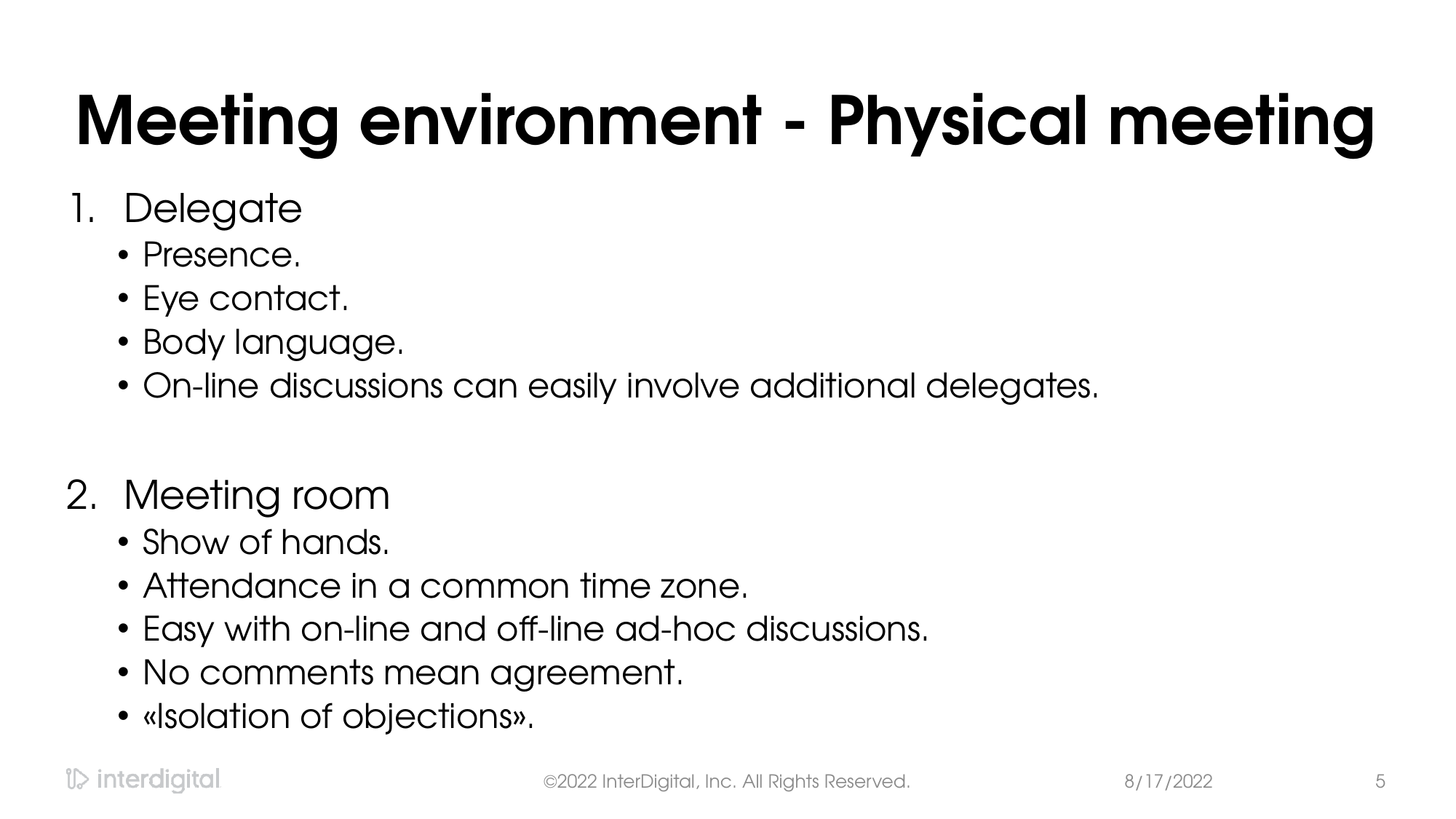

# Meeting environment - Physical meeting
Delegate
Presence.
Eye contact.
Body language.
On-line discussions can easily involve additional delegates.

Meeting room
Show of hands.
Attendance in a common time zone.
Easy with on-line and off-line ad-hoc discussions.
No comments mean agreement.
«Isolation of objections».
©2022 InterDigital, Inc. All Rights Reserved.
8/17/2022
5